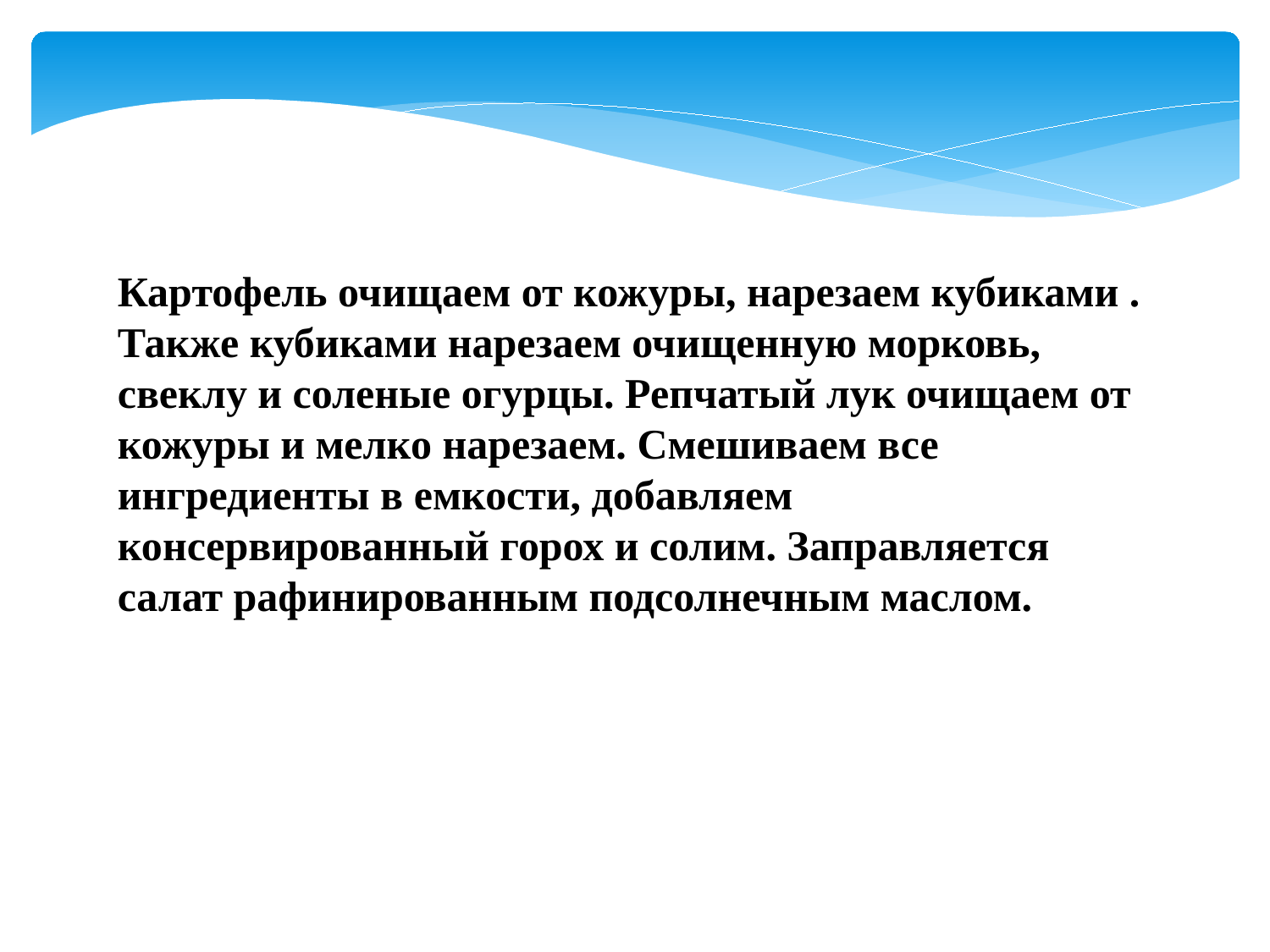

Картофель очищаем от кожуры, нарезаем кубиками . Также кубиками нарезаем очищенную морковь, свеклу и соленые огурцы. Репчатый лук очищаем от кожуры и мелко нарезаем. Смешиваем все ингредиенты в емкости, добавляем консервированный горох и солим. Заправляется салат рафинированным подсолнечным маслом.